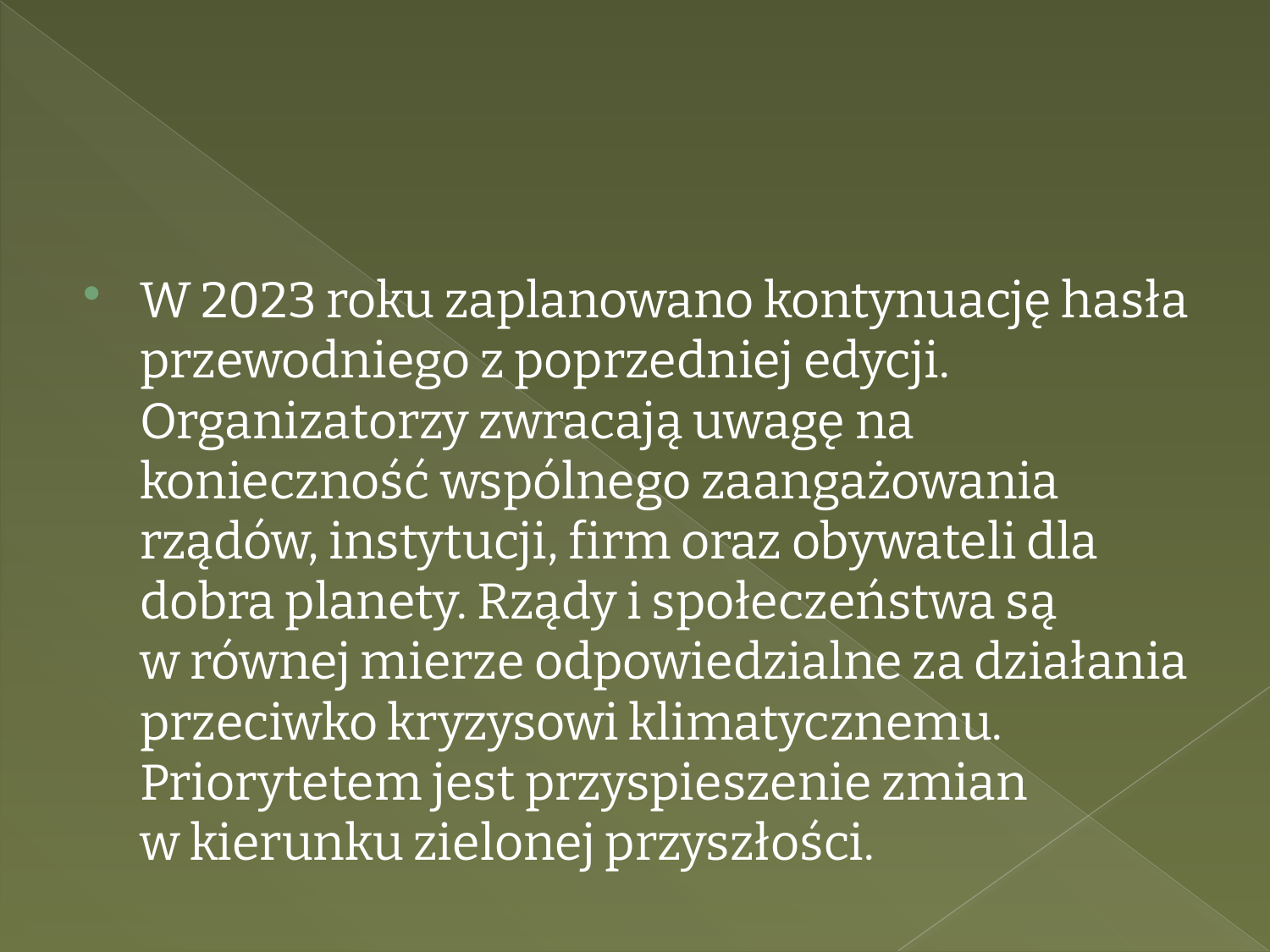

#
W 2023 roku zaplanowano kontynuację hasła przewodniego z poprzedniej edycji. Organizatorzy zwracają uwagę na konieczność wspólnego zaangażowania rządów, instytucji, firm oraz obywateli dla dobra planety. Rządy i społeczeństwa są w równej mierze odpowiedzialne za działania przeciwko kryzysowi klimatycznemu. Priorytetem jest przyspieszenie zmian w kierunku zielonej przyszłości.